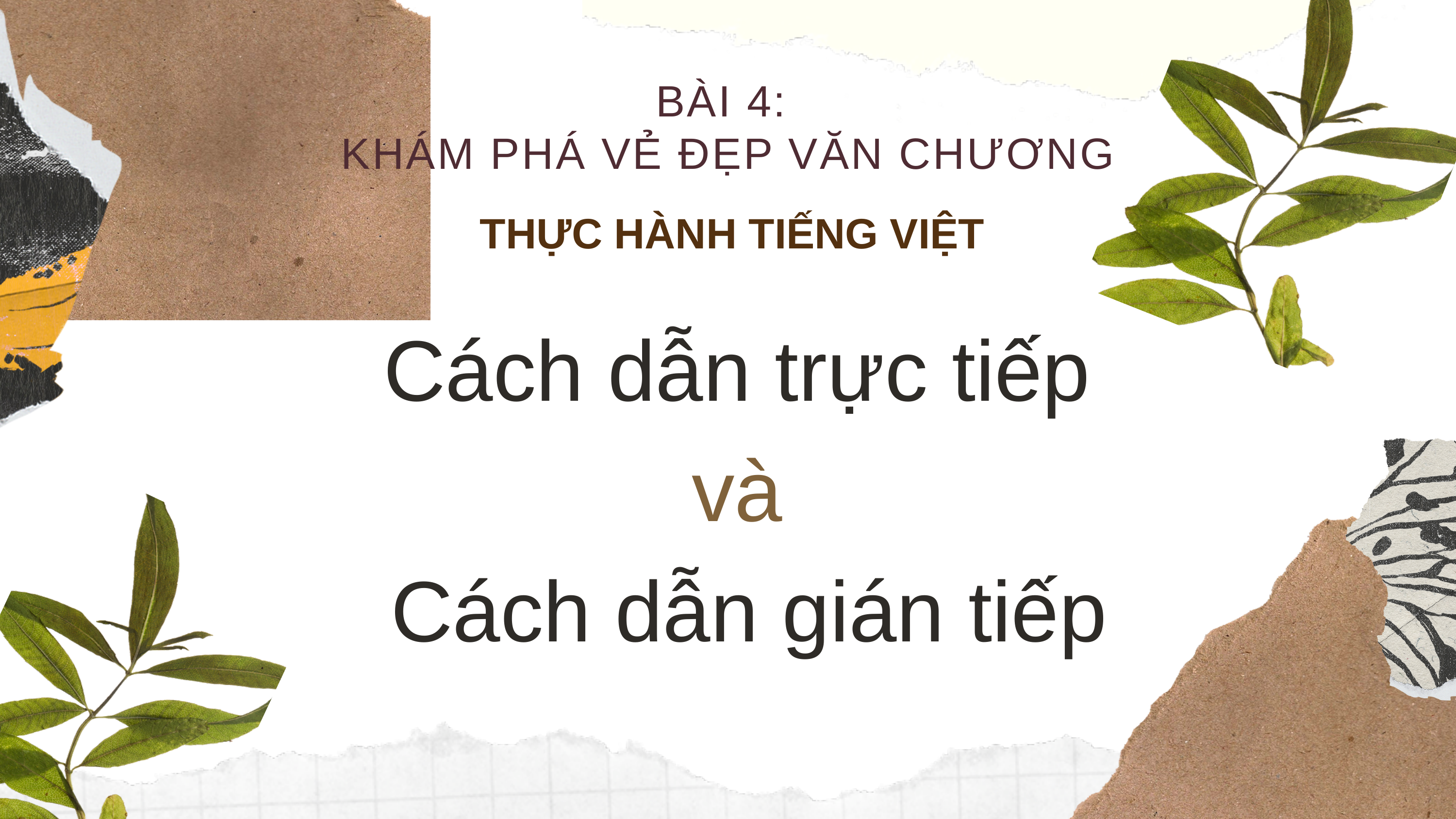

BÀI 4:
KHÁM PHÁ VẺ ĐẸP VĂN CHƯƠNG
THỰC HÀNH TIẾNG VIỆT
Cách dẫn trực tiếp
và
Cách dẫn gián tiếp